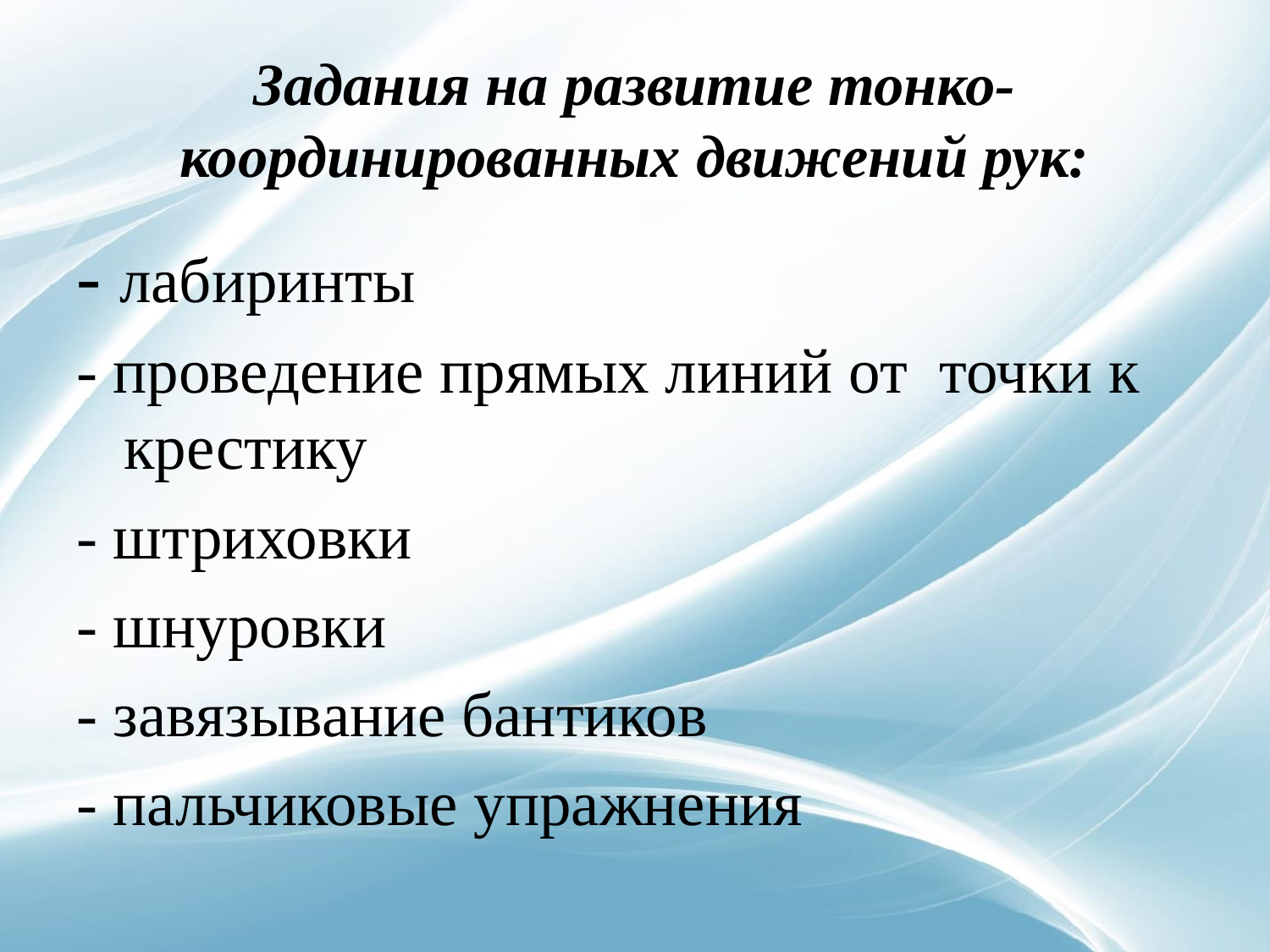

# Задания на развитие тонко-координированных движений рук:
- лабиринты
- проведение прямых линий от  точки к крестику
- штриховки
- шнуровки
- завязывание бантиков
- пальчиковые упражнения